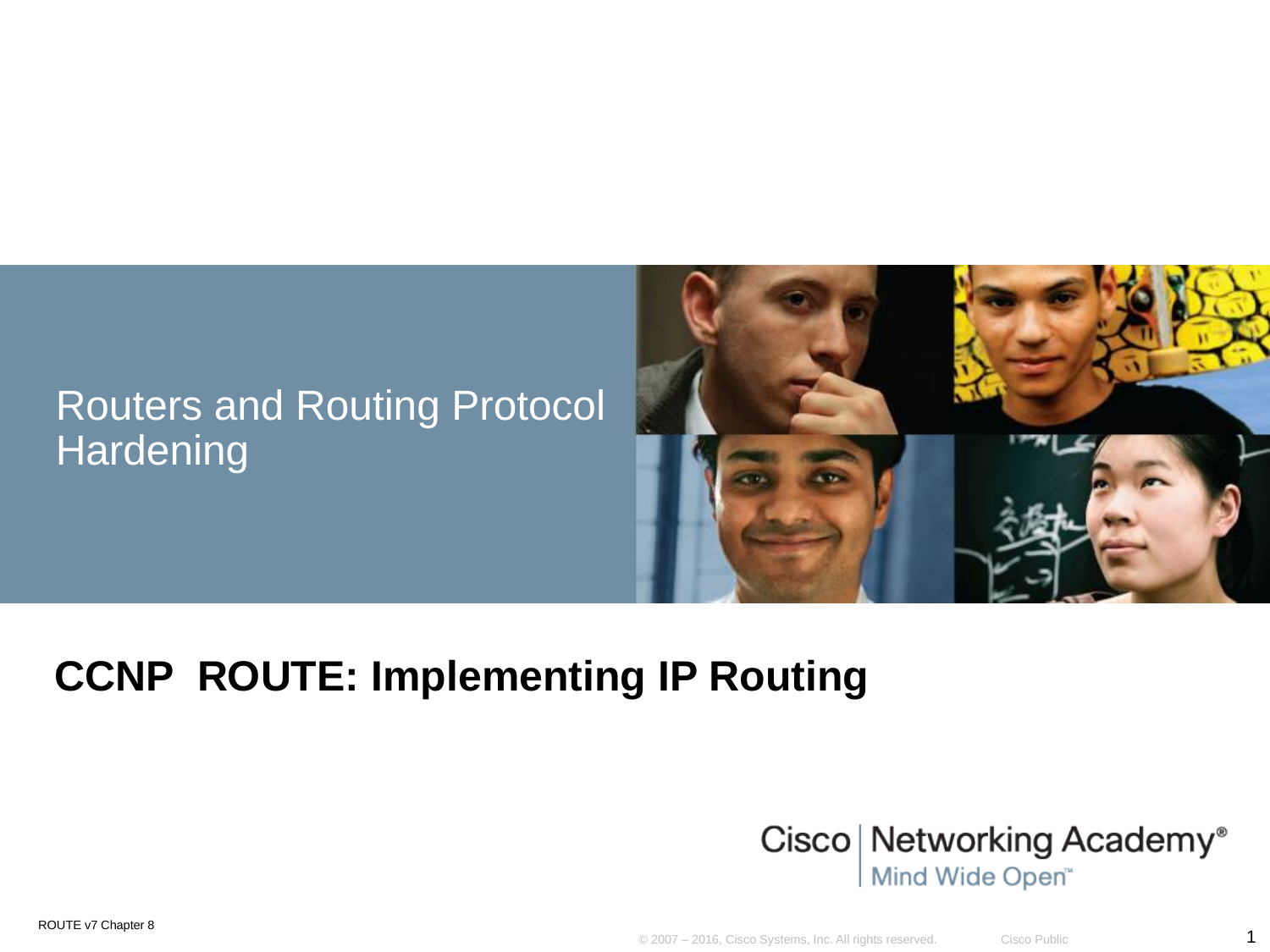

# Routers and Routing Protocol Hardening
CCNP  ROUTE: Implementing IP Routing